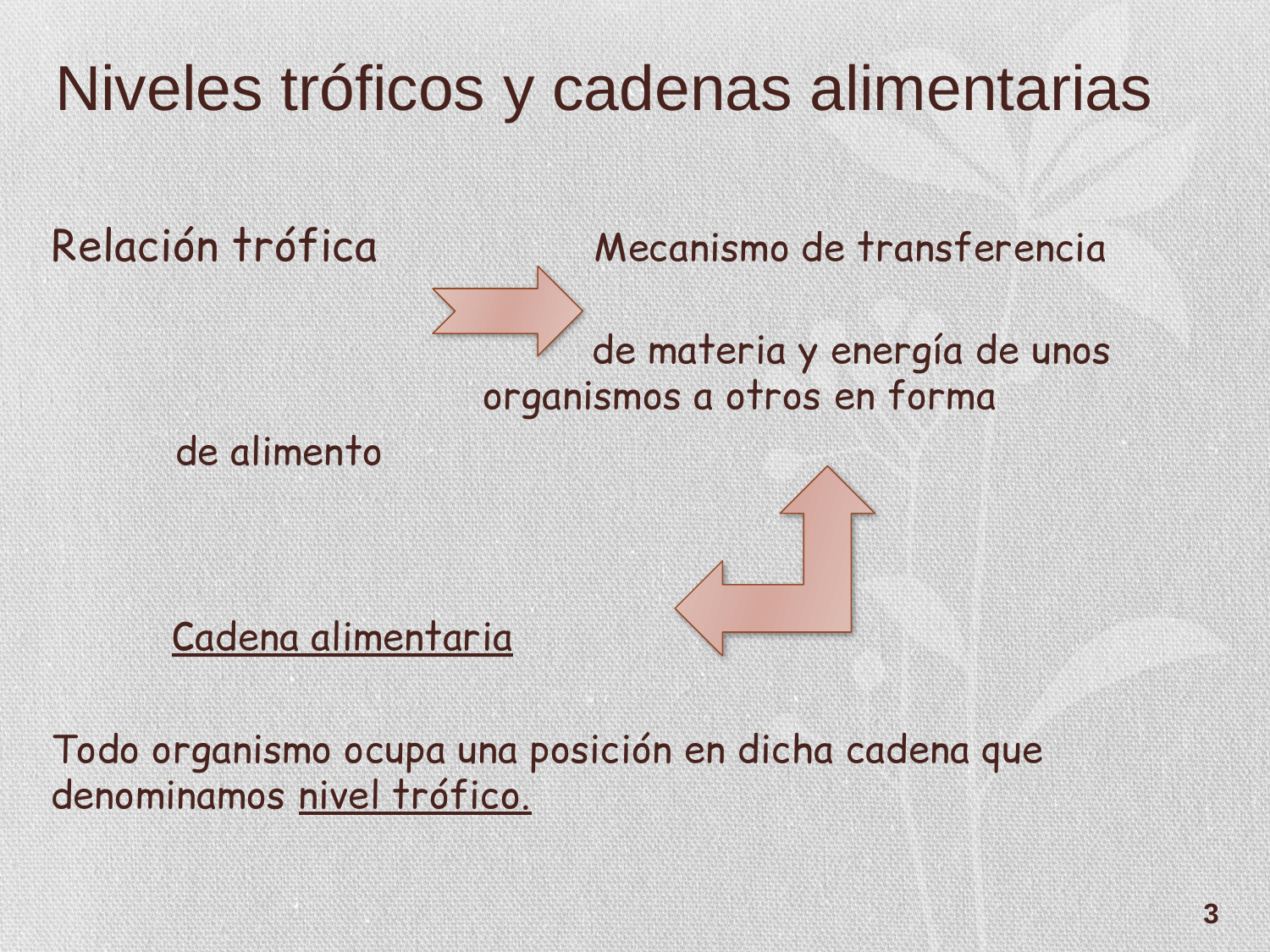

# Niveles tróficos y cadenas alimentarias

Relación trófica                Mecanismo de transferencia
                                              de materia y energía de unos                                 				     organismos a otros en forma
					de alimento

         Cadena alimentaria

Todo organismo ocupa una posición en dicha cadena que denominamos nivel trófico.

3